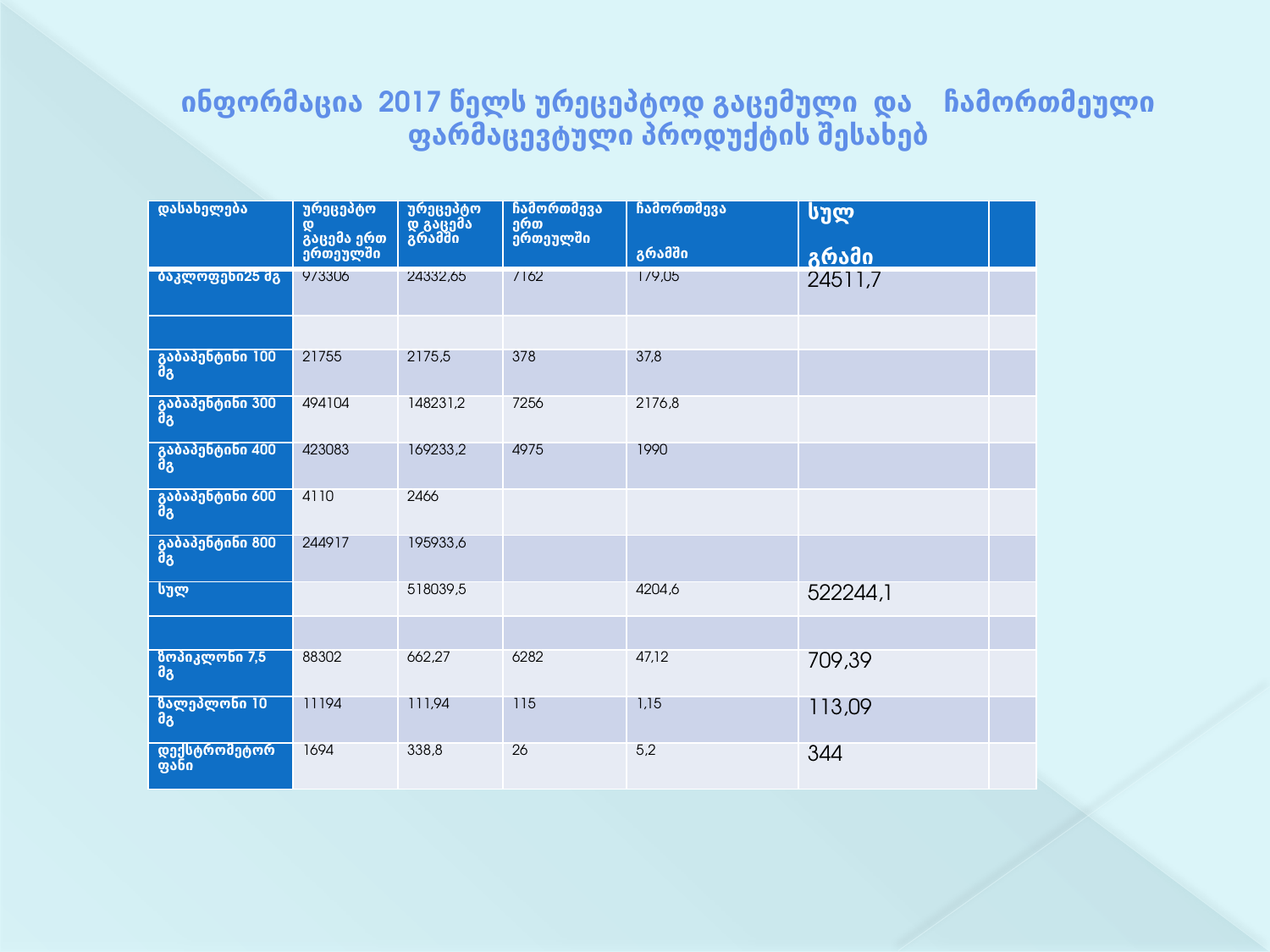

# ინფორმაცია  2017 წელს ურეცეპტოდ გაცემული  და    ჩამორთმეული ფარმაცევტული პროდუქტის შესახებ
| დასახელება | ურეცეპტოდ გაცემა ერთ ერთეულში | ურეცეპტოდ გაცემა გრამში | ჩამორთმევა ერთ ერთეულში | ჩამორთმევა     გრამში | სულ   გრამი |  |
| --- | --- | --- | --- | --- | --- | --- |
| ბაკლოფენი25 მგ | 973306 | 24332,65 | 7162 | 179,05 | 24511,7 |  |
|  |  |  |  |  |  |  |
| გაბაპენტინი 100 მგ | 21755 | 2175,5 | 378 | 37,8 |  |  |
| გაბაპენტინი 300 მგ | 494104 | 148231,2 | 7256 | 2176,8 |  |  |
| გაბაპენტინი 400 მგ | 423083 | 169233,2 | 4975 | 1990 |  |  |
| გაბაპენტინი 600 მგ | 4110 | 2466 |  |  |  |  |
| გაბაპენტინი 800 მგ | 244917 | 195933,6 |  |  |  |  |
| სულ |  | 518039,5 |  | 4204,6 | 522244,1 |  |
|  |  |  |  |  |  |  |
| ზოპიკლონი 7,5 მგ | 88302 | 662,27 | 6282 | 47,12 | 709,39 |  |
| ზალეპლონი 10 მგ | 11194 | 111,94 | 115 | 1,15 | 113,09 |  |
| დექსტრომეტორფანი | 1694 | 338,8 | 26 | 5,2 | 344 |  |